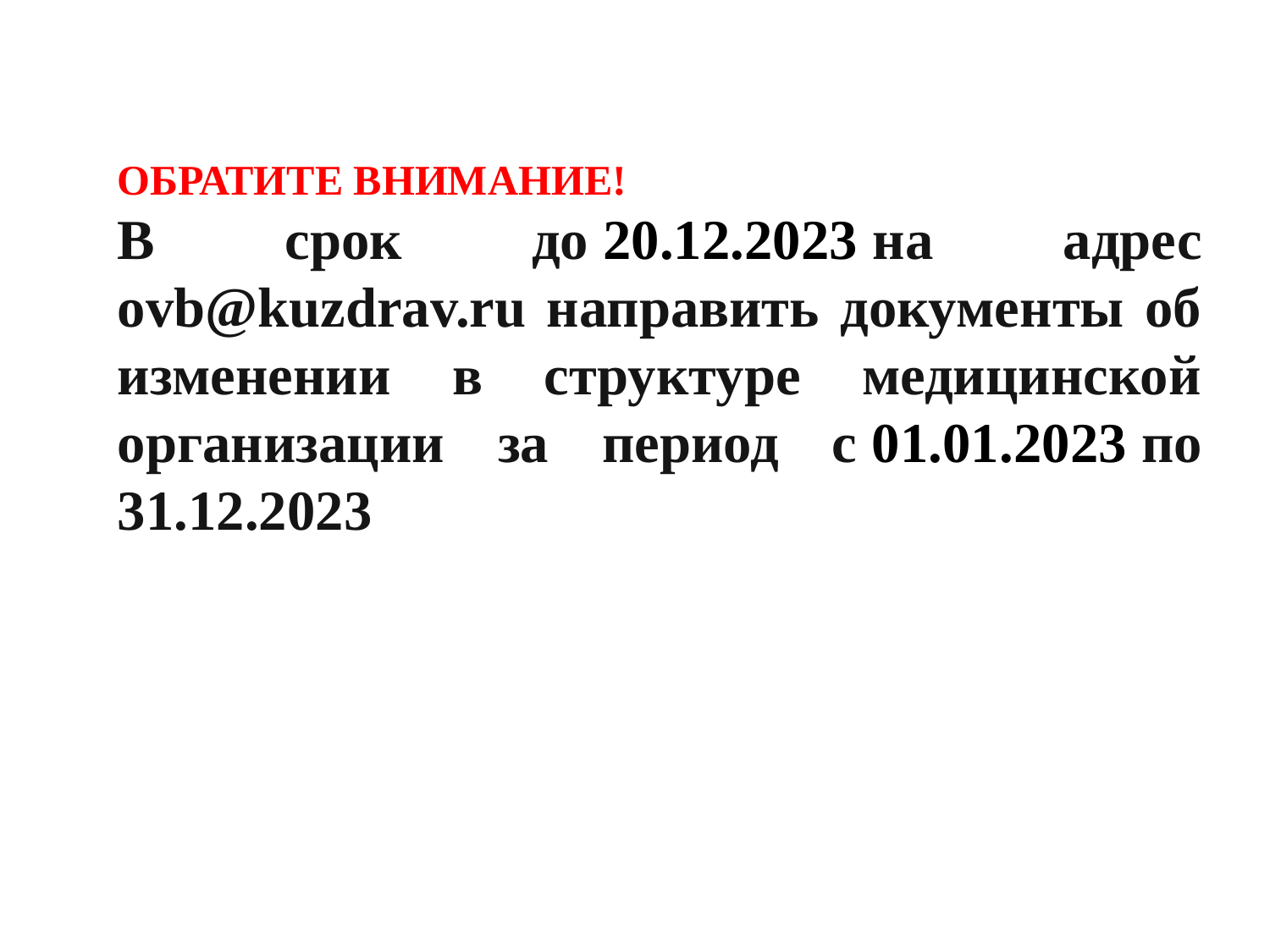

ОБРАТИТЕ ВНИМАНИЕ!
В срок до 20.12.2023 на адрес ovb@kuzdrav.ru направить документы об изменении в структуре медицинской организации за период с 01.01.2023 по 31.12.2023